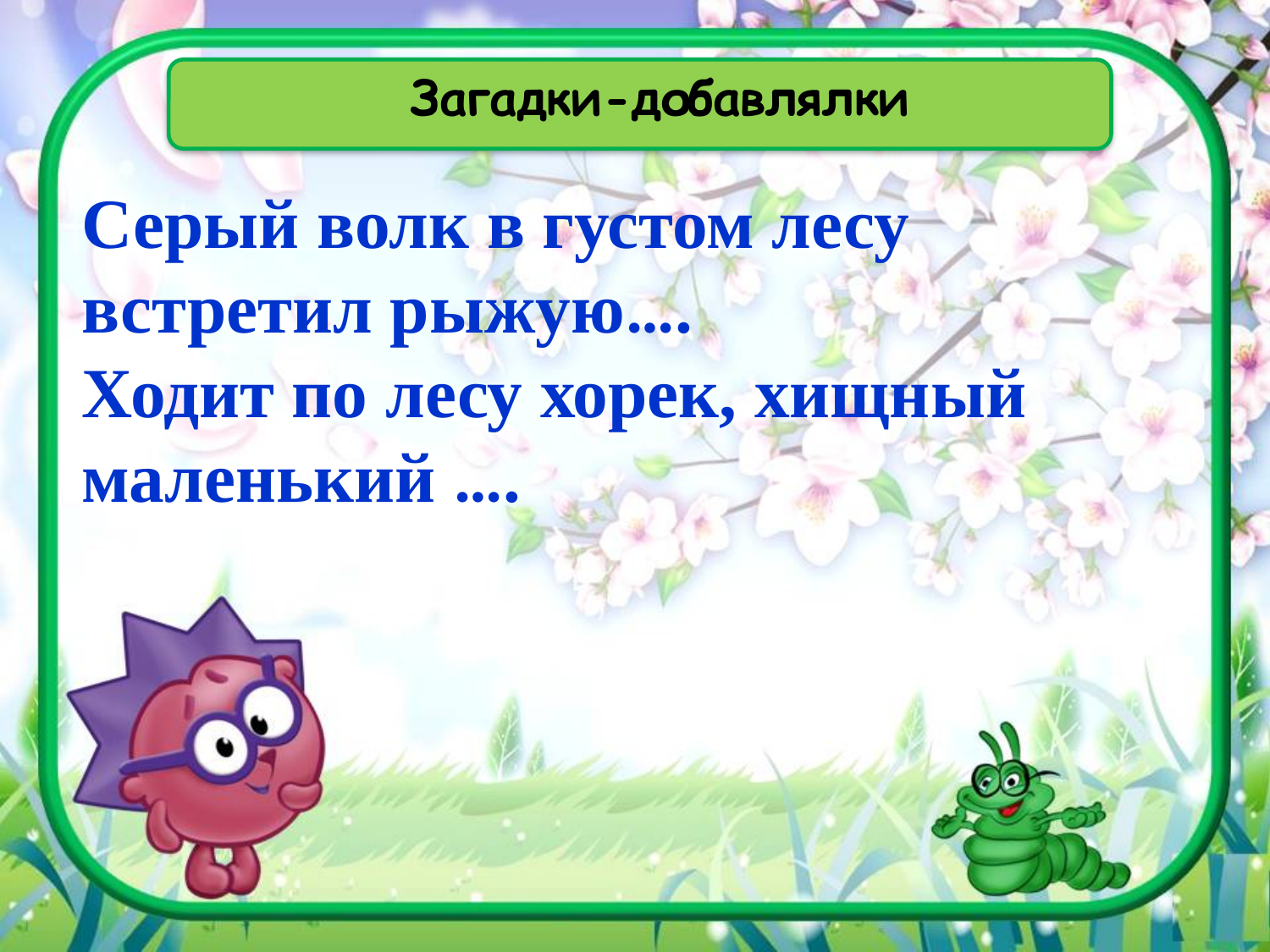

Загадки-добавлялки
Серый волк в густом лесу встретил рыжую….
Ходит по лесу хорек, хищный маленький ….